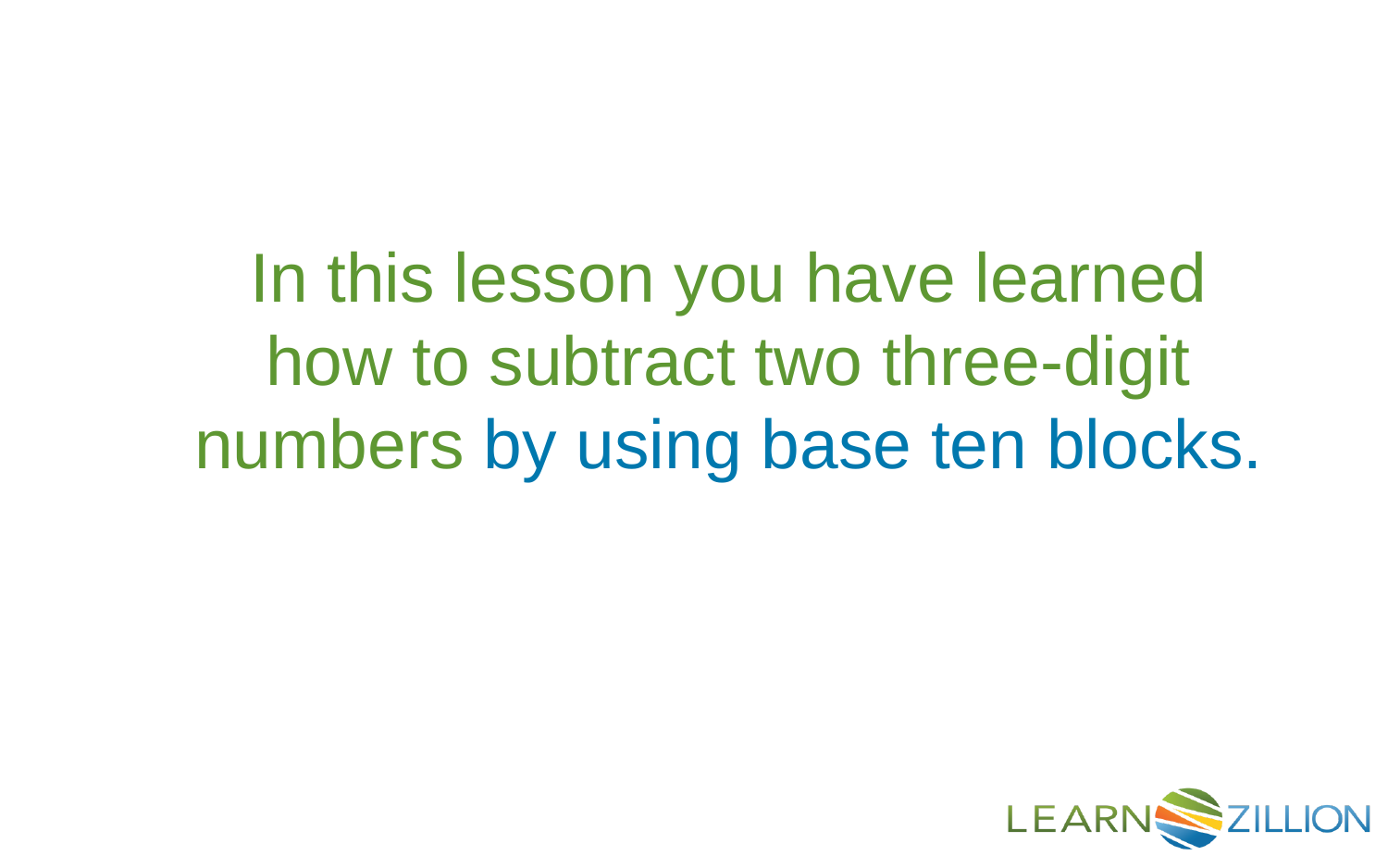

In this lesson you have learned how to subtract two three-digit numbers by using base ten blocks.